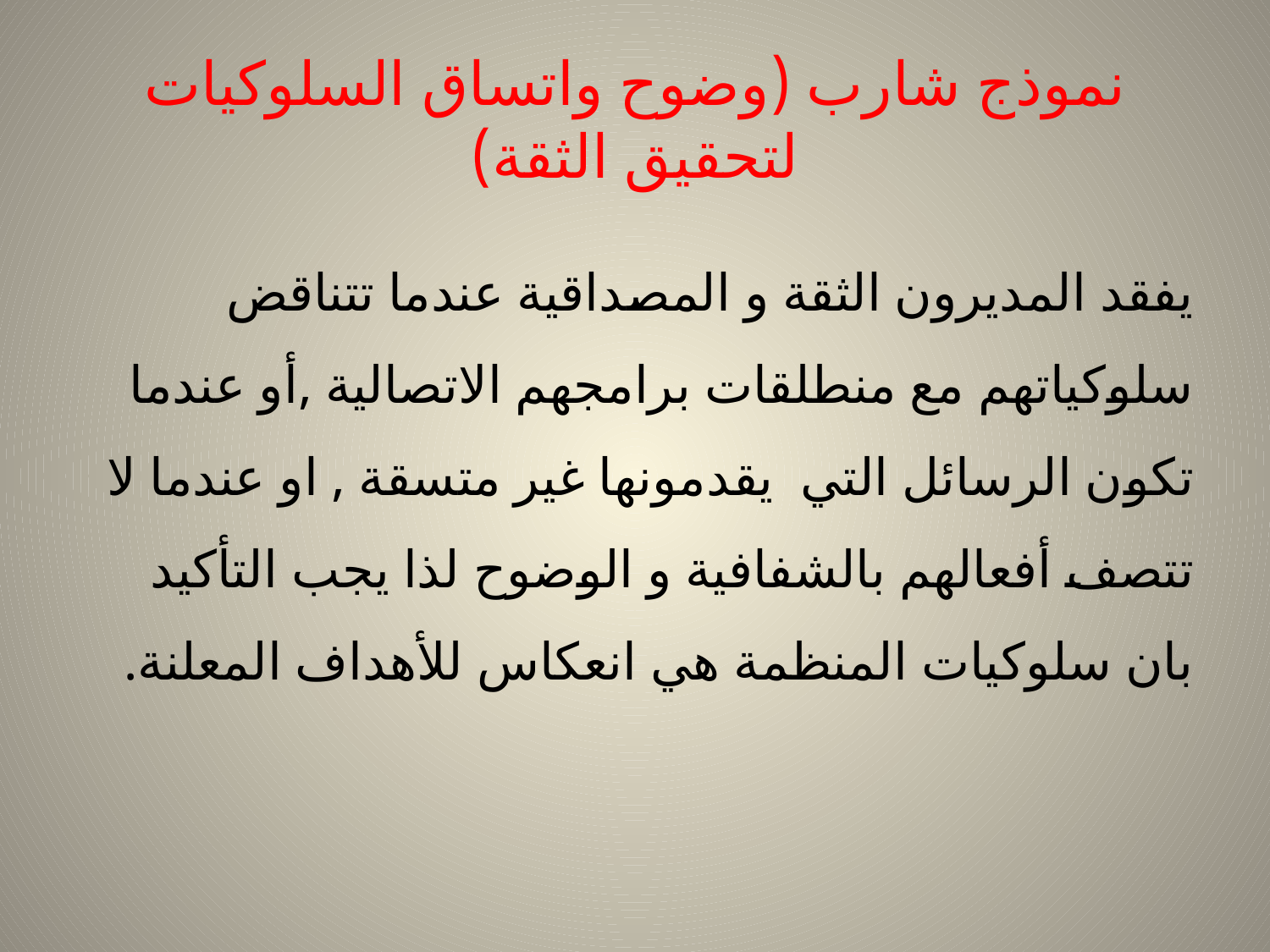

# نموذج شارب (وضوح واتساق السلوكيات لتحقيق الثقة)
يفقد المديرون الثقة و المصداقية عندما تتناقض سلوكياتهم مع منطلقات برامجهم الاتصالية ,أو عندما تكون الرسائل التي  يقدمونها غير متسقة , او عندما لا تتصف أفعالهم بالشفافية و الوضوح لذا يجب التأكيد بان سلوكيات المنظمة هي انعكاس للأهداف المعلنة.